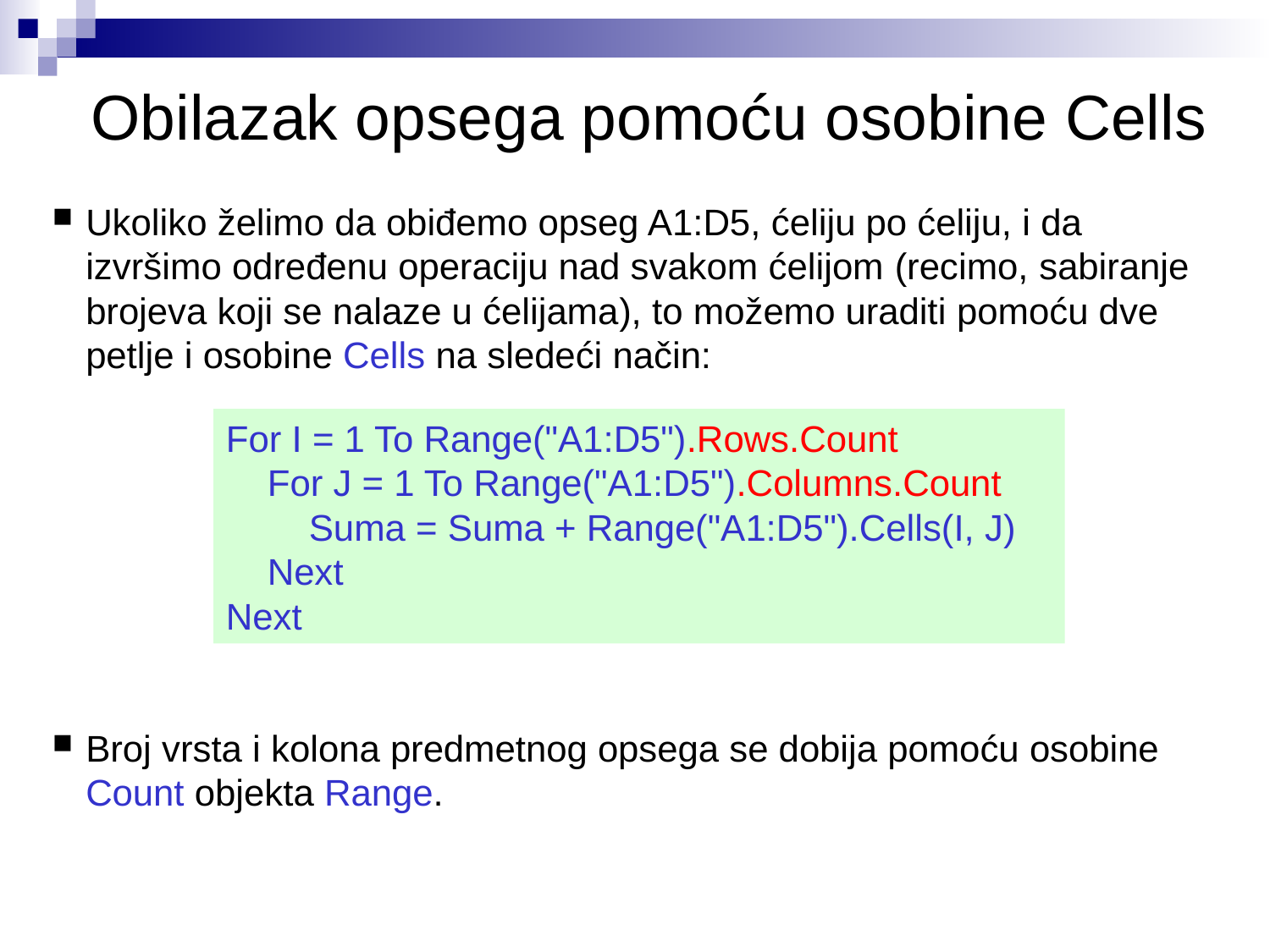

# Obilazak opsega pomoću osobine Cells
Ukoliko želimo da obiđemo opseg A1:D5, ćeliju po ćeliju, i da izvršimo određenu operaciju nad svakom ćelijom (recimo, sabiranje brojeva koji se nalaze u ćelijama), to možemo uraditi pomoću dve petlje i osobine Cells na sledeći način:

Broj vrsta i kolona predmetnog opsega se dobija pomoću osobine Count objekta Range.
For I = 1 To Range("A1:D5").Rows.Count
    For J = 1 To Range("A1:D5").Columns.Count
        Suma = Suma + Range("A1:D5").Cells(I, J)
    Next
Next